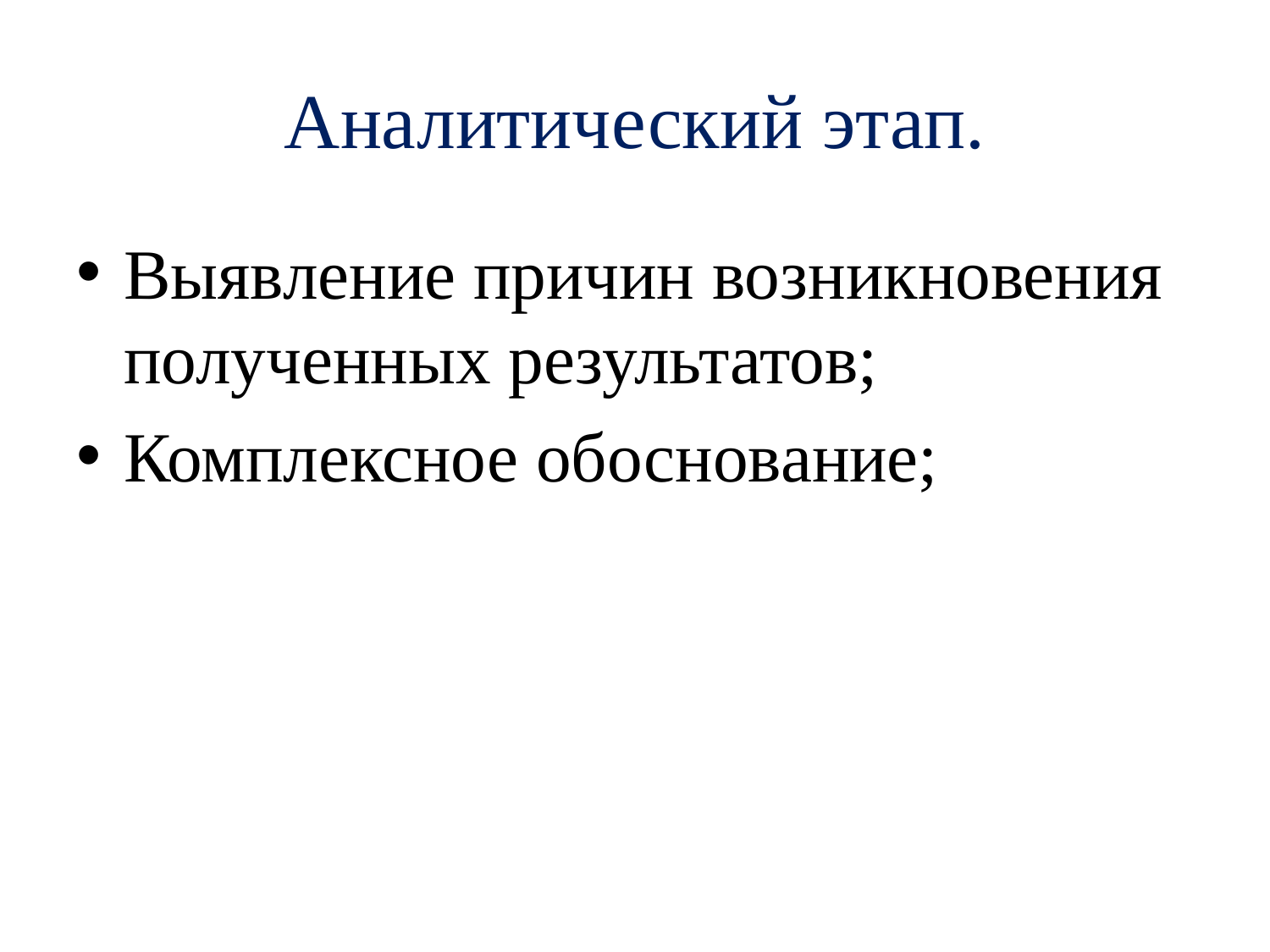

# Аналитический этап.
Выявление причин возникновения полученных результатов;
Комплексное обоснование;